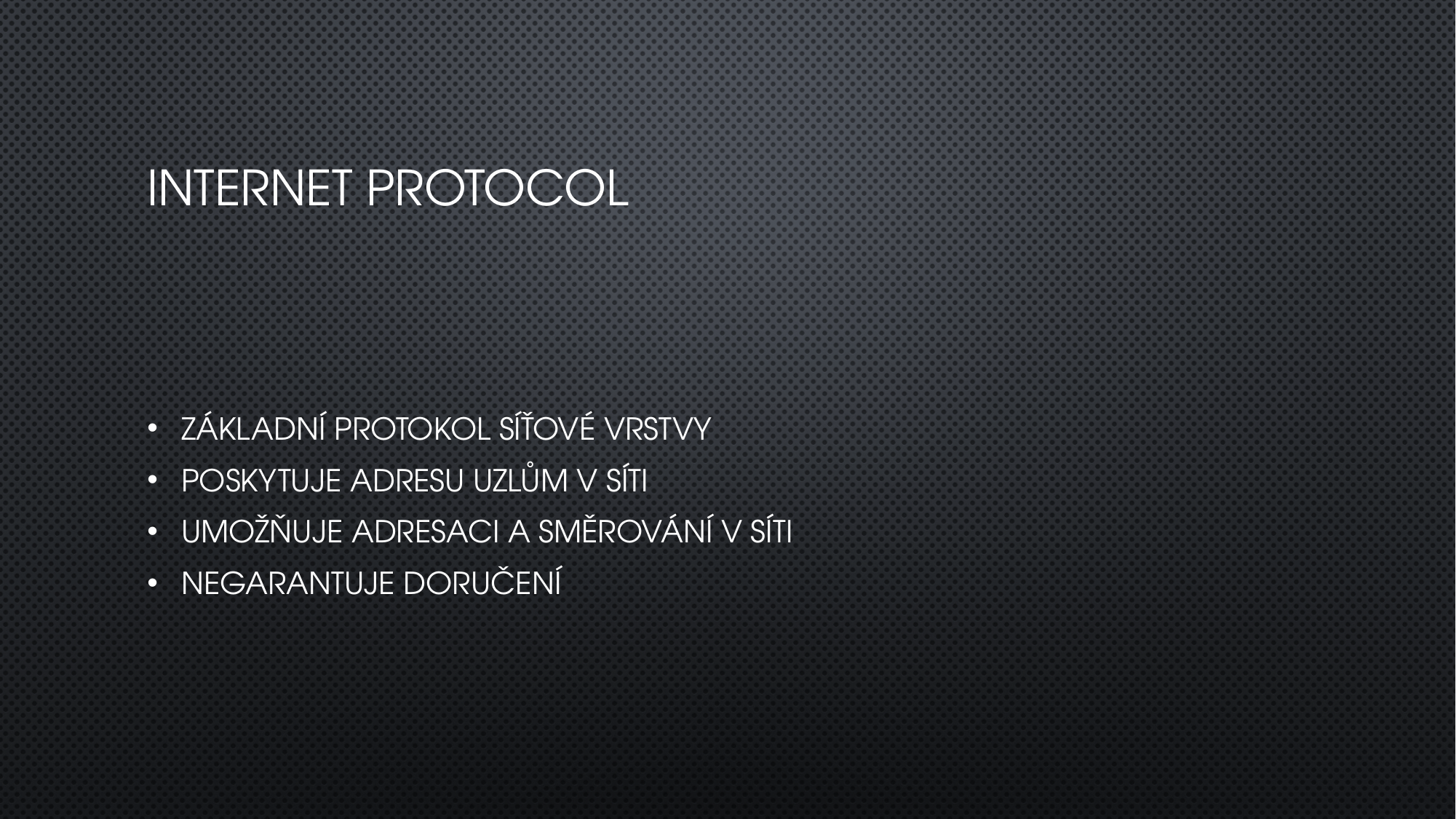

# Internet protocol
Základní protokol síťové vrstvy
Poskytuje adresu uzlům v síti
Umožňuje adresaci a směrování v síti
Negarantuje doručení